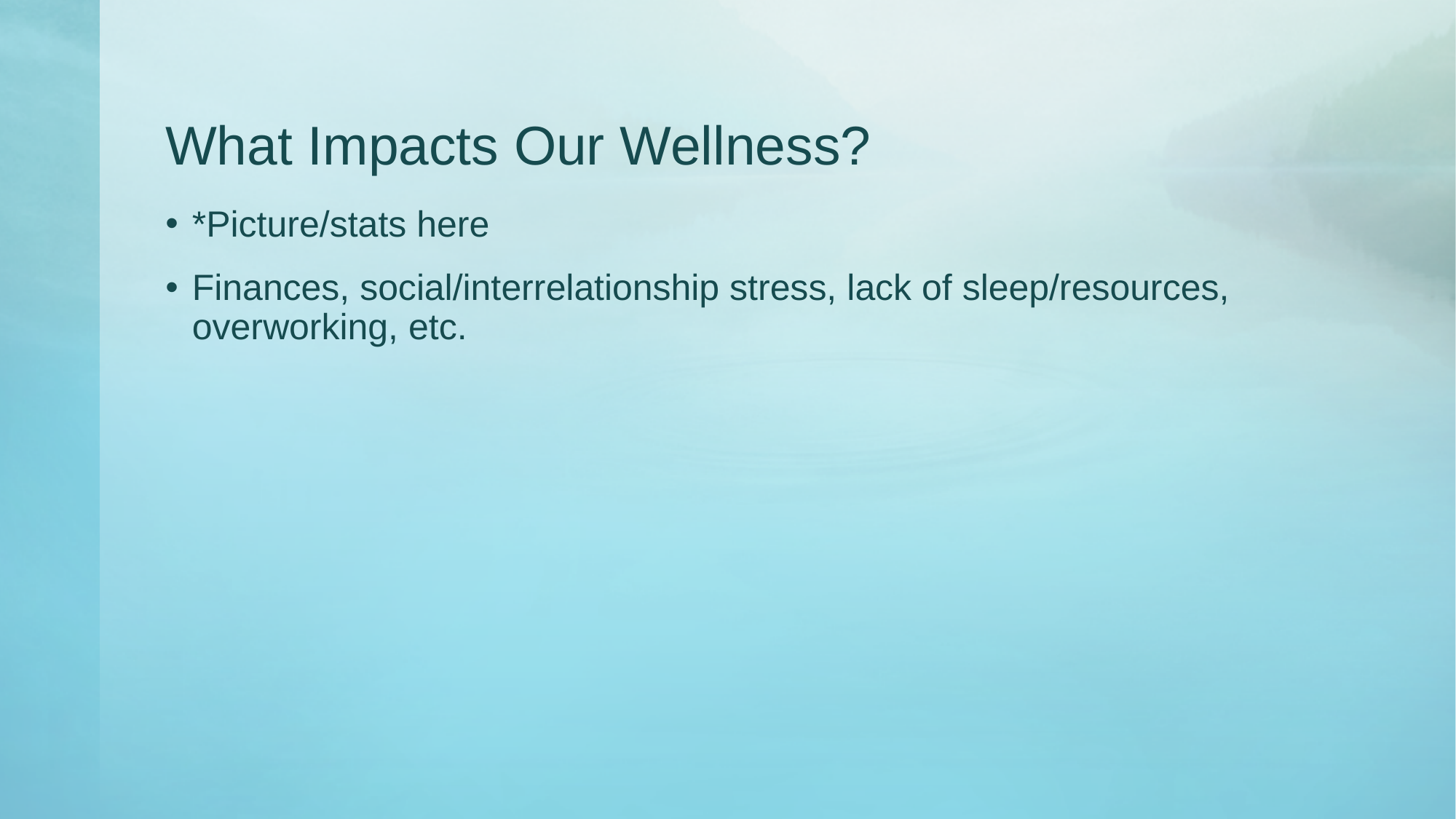

# What Impacts Our Wellness?
*Picture/stats here
Finances, social/interrelationship stress, lack of sleep/resources, overworking, etc.